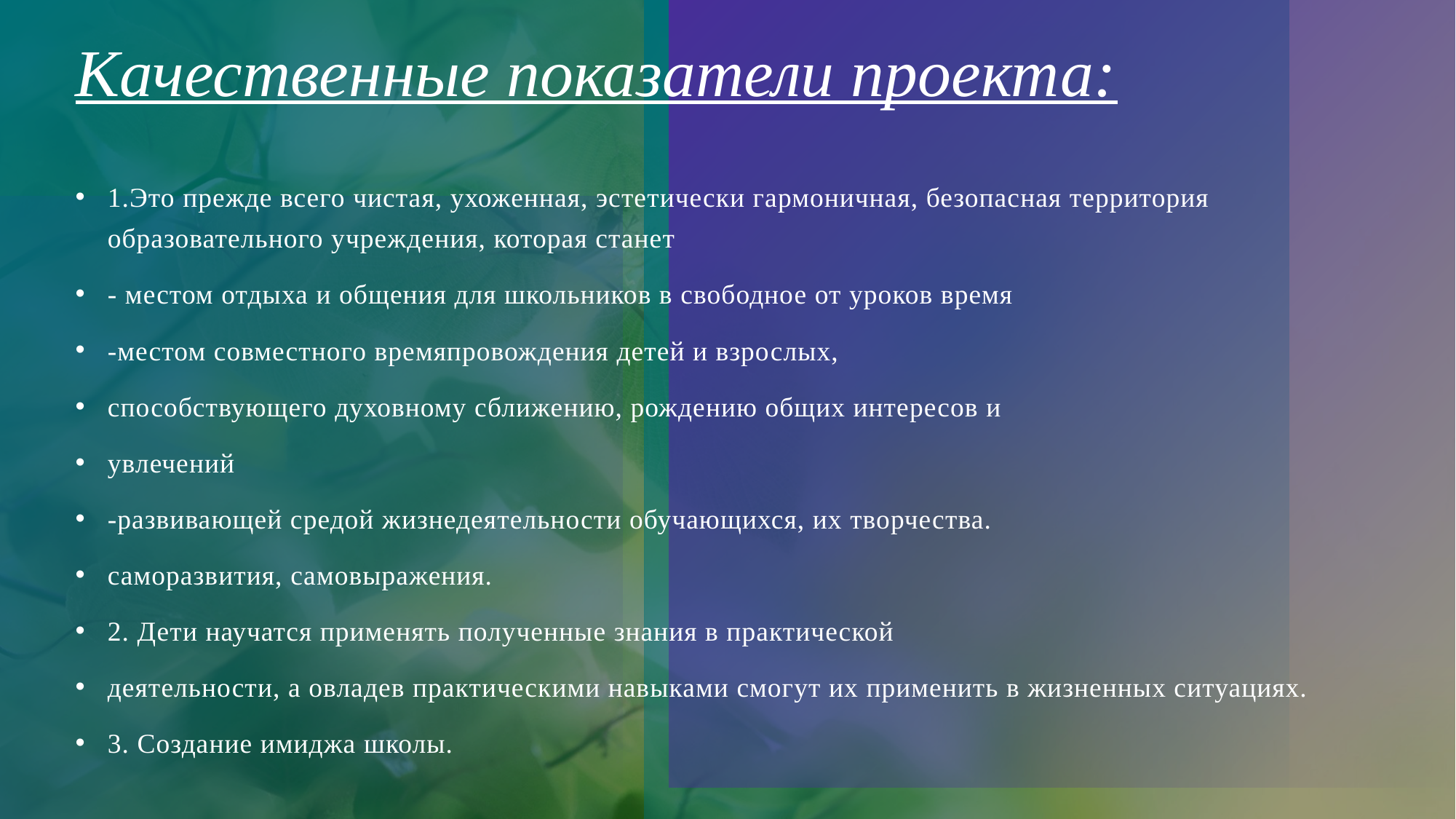

# Качественные показатели проекта:

1.Это прежде всего чистая, ухоженная, эстетически гармоничная, безопасная территория образовательного учреждения, которая станет
- местом отдыха и общения для школьников в свободное от уроков время
-местом совместного времяпровождения детей и взрослых,
способствующего духовному сближению, рождению общих интересов и
увлечений
-развивающей средой жизнедеятельности обучающихся, их творчества.
саморазвития, самовыражения.
2. Дети научатся применять полученные знания в практической
деятельности, а овладев практическими навыками смогут их применить в жизненных ситуациях.
3. Создание имиджа школы.